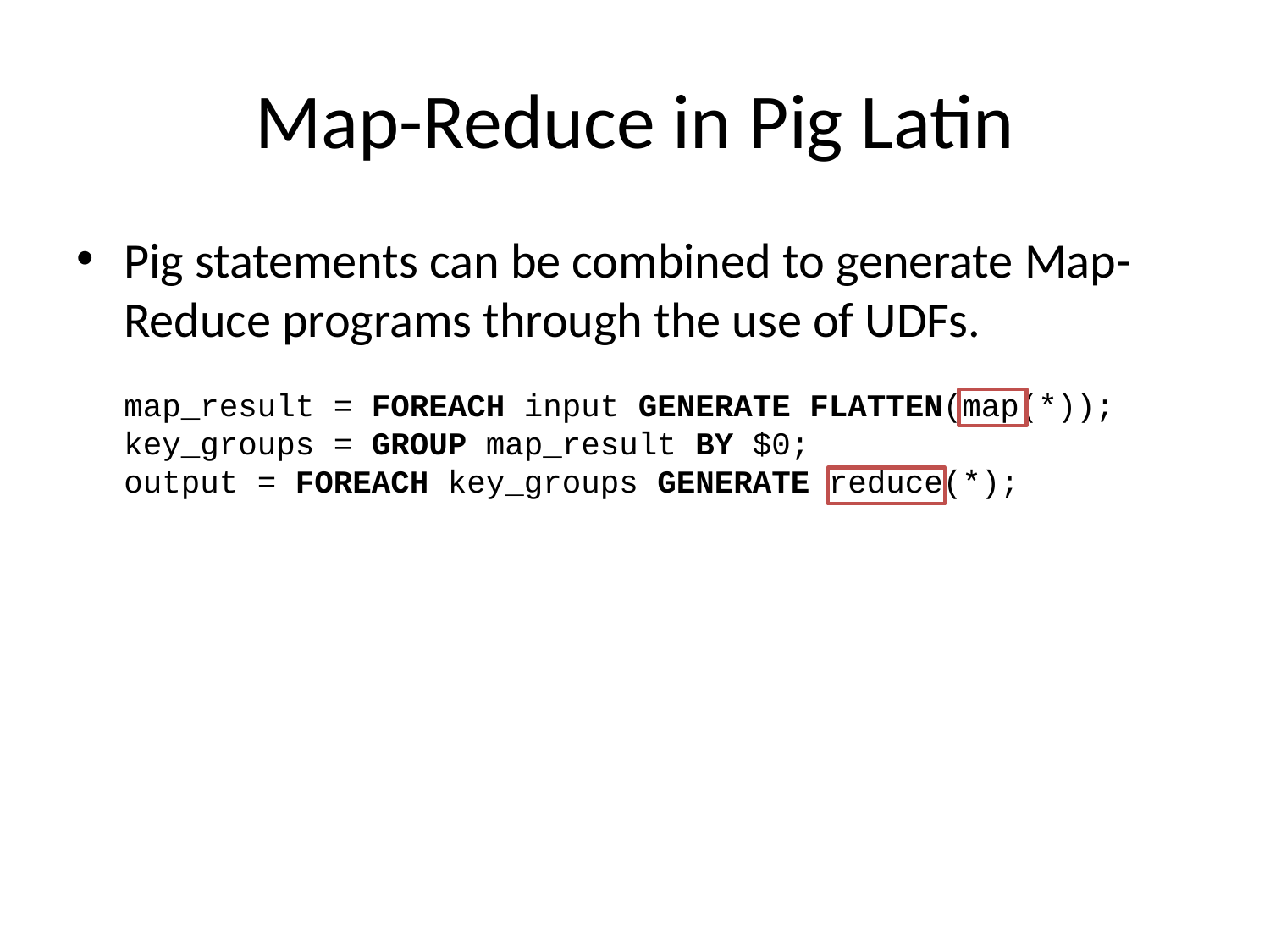

# Map-Reduce in Pig Latin
Pig statements can be combined to generate Map-Reduce programs through the use of UDFs.
map_result = FOREACH input GENERATE FLATTEN(map(*));
key_groups = GROUP map_result BY $0;
output = FOREACH key_groups GENERATE reduce(*);